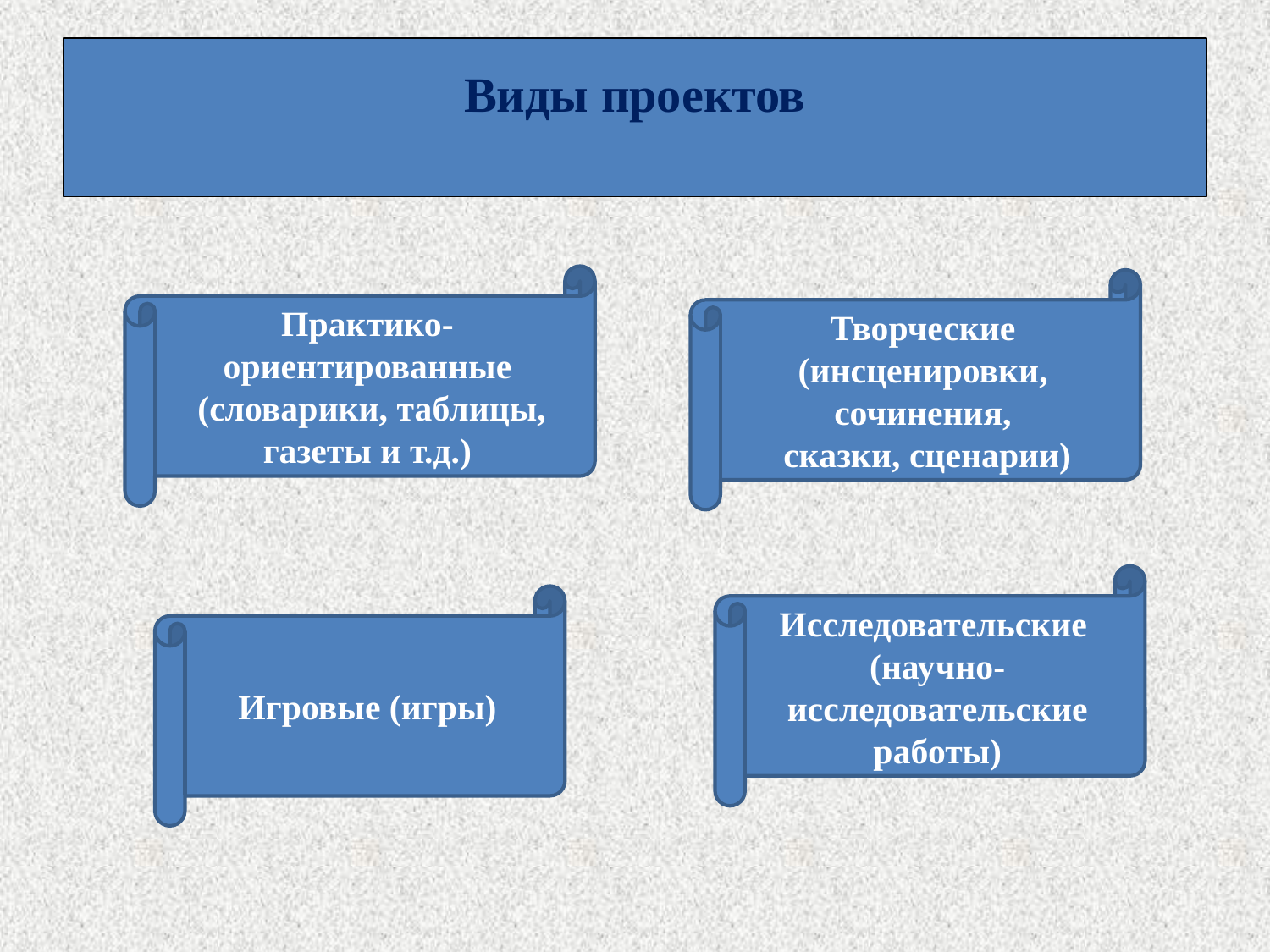

# Виды проектов

Практико-ориентированные
 (словарики, таблицы, газеты и т.д.)
Творческие (инсценировки, сочинения,
 сказки, сценарии)
Исследовательские
(научно-исследовательские работы)
Игровые (игры)